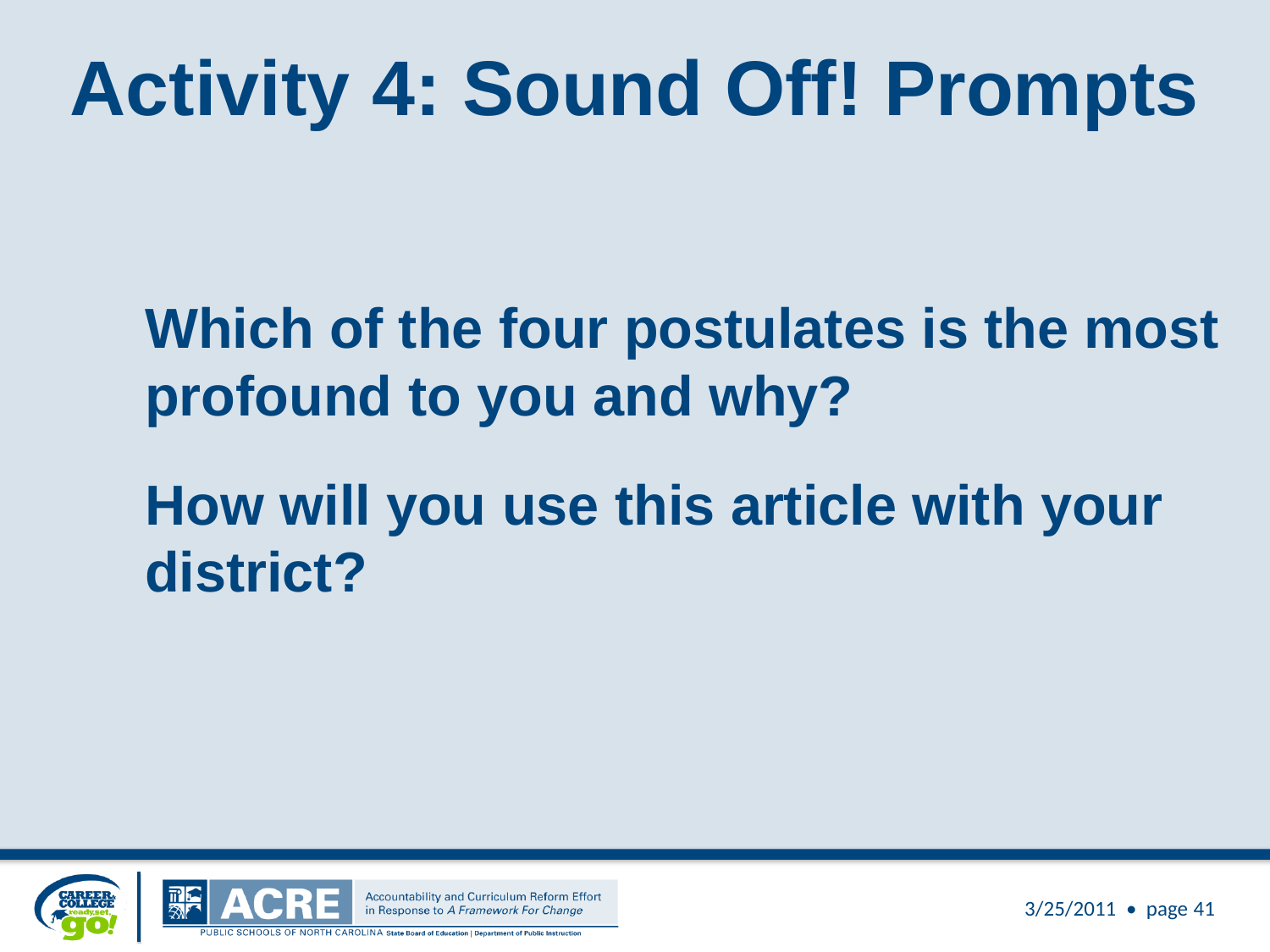

# Activity 4: Sound Off! Prompts
	Which of the four postulates is the most profound to you and why?

	How will you use this article with your district?

3/25/2011  •  page 41